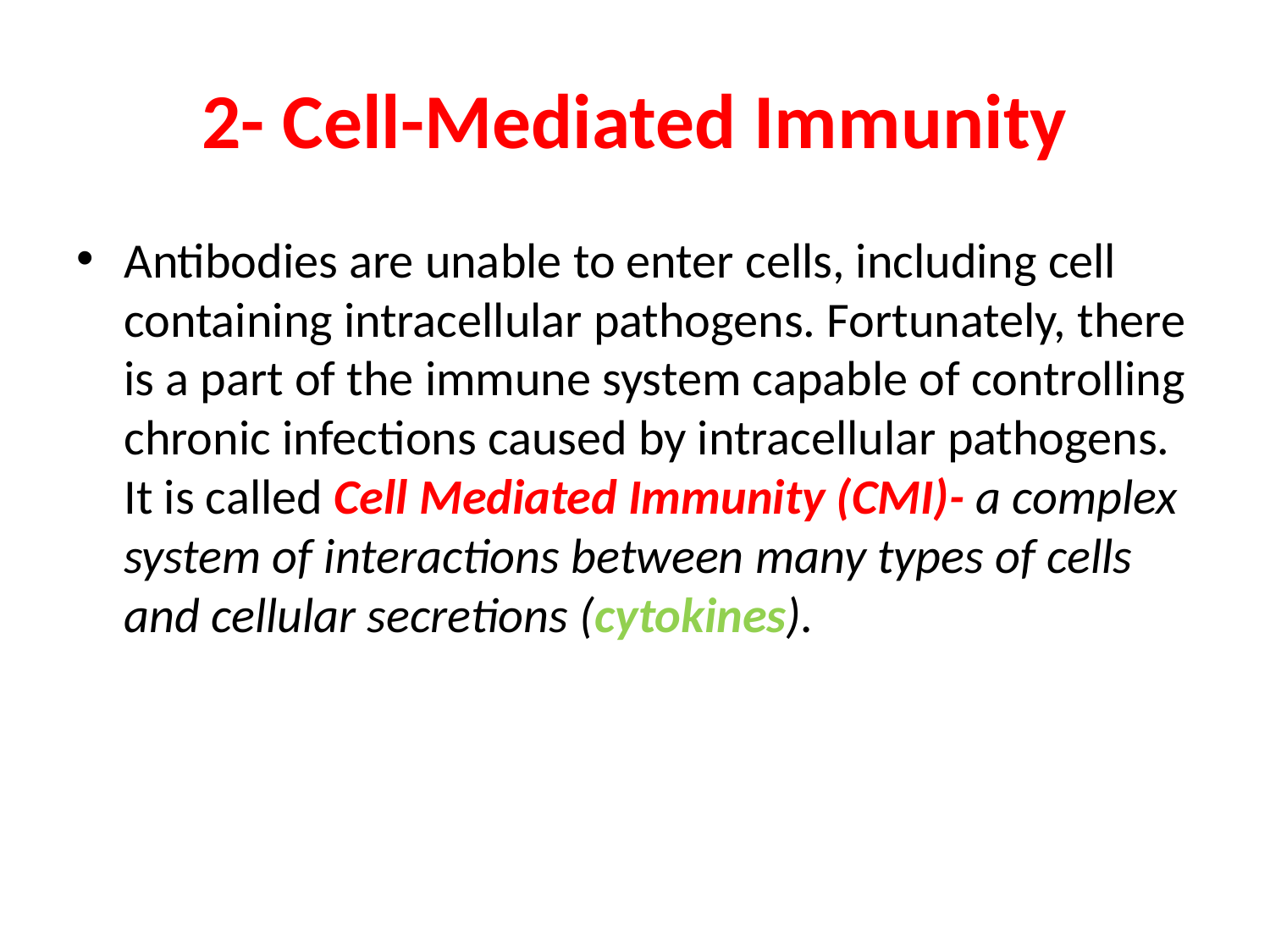

# 2- Cell-Mediated Immunity
Antibodies are unable to enter cells, including cell containing intracellular pathogens. Fortunately, there is a part of the immune system capable of controlling chronic infections caused by intracellular pathogens. It is called Cell Mediated Immunity (CMI)- a complex system of interactions between many types of cells and cellular secretions (cytokines).